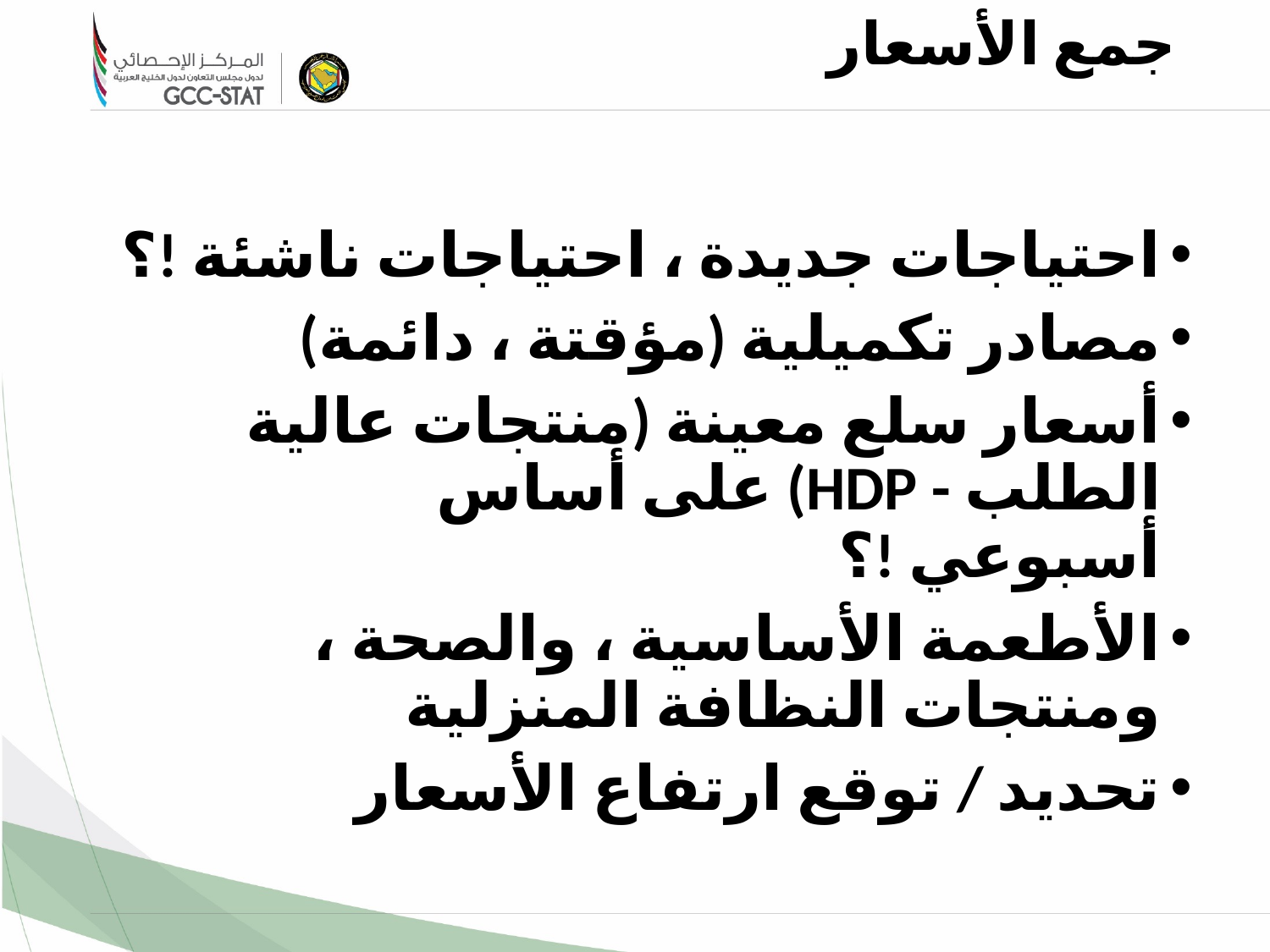

جمع الأسعار
احتياجات جديدة ، احتياجات ناشئة !؟
مصادر تكميلية (مؤقتة ، دائمة)
أسعار سلع معينة (منتجات عالية الطلب - HDP) على أساس أسبوعي !؟
الأطعمة الأساسية ، والصحة ، ومنتجات النظافة المنزلية
تحديد / توقع ارتفاع الأسعار